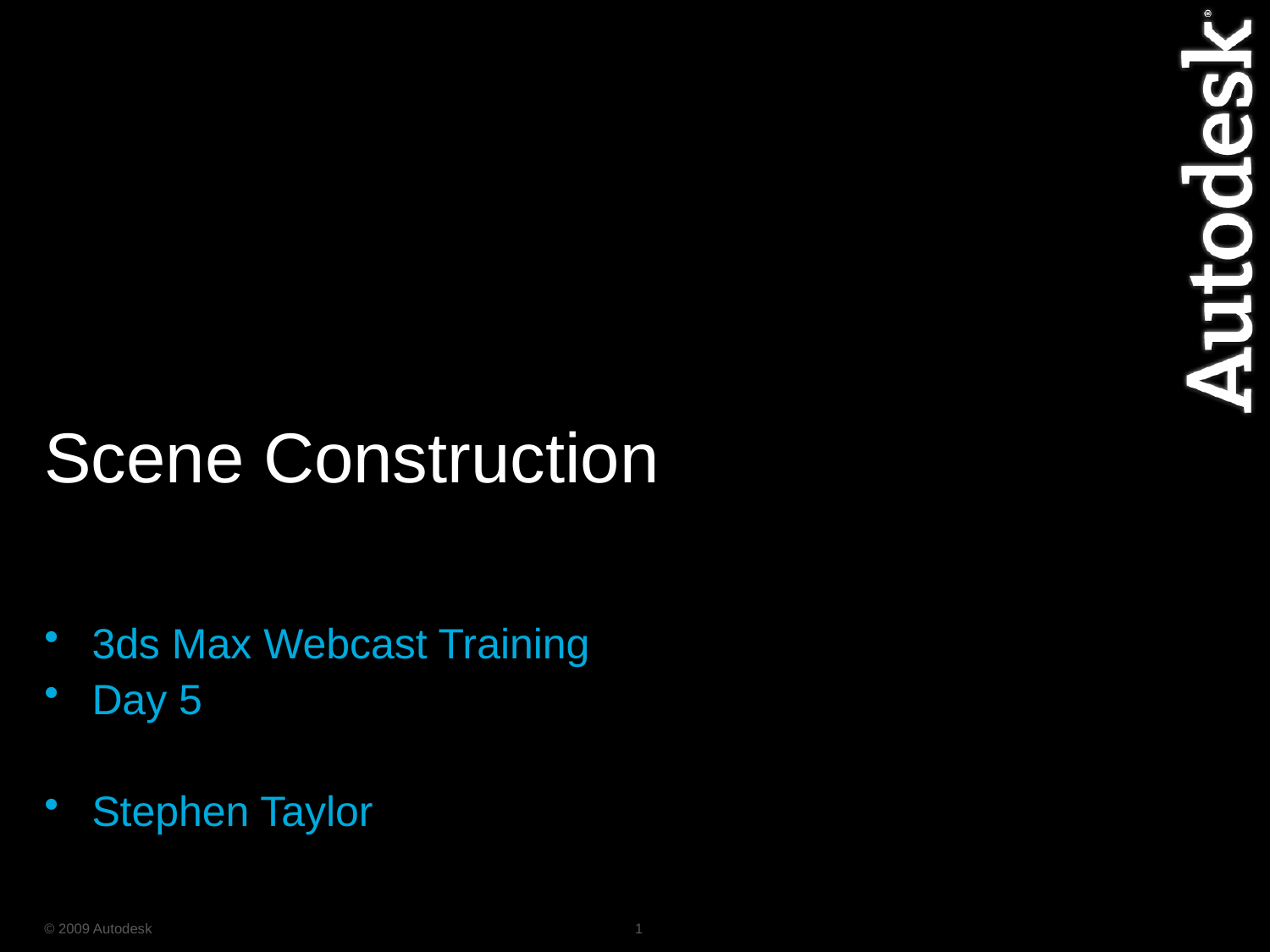

# Scene Construction
3ds Max Webcast Training
Day 5

Stephen Taylor